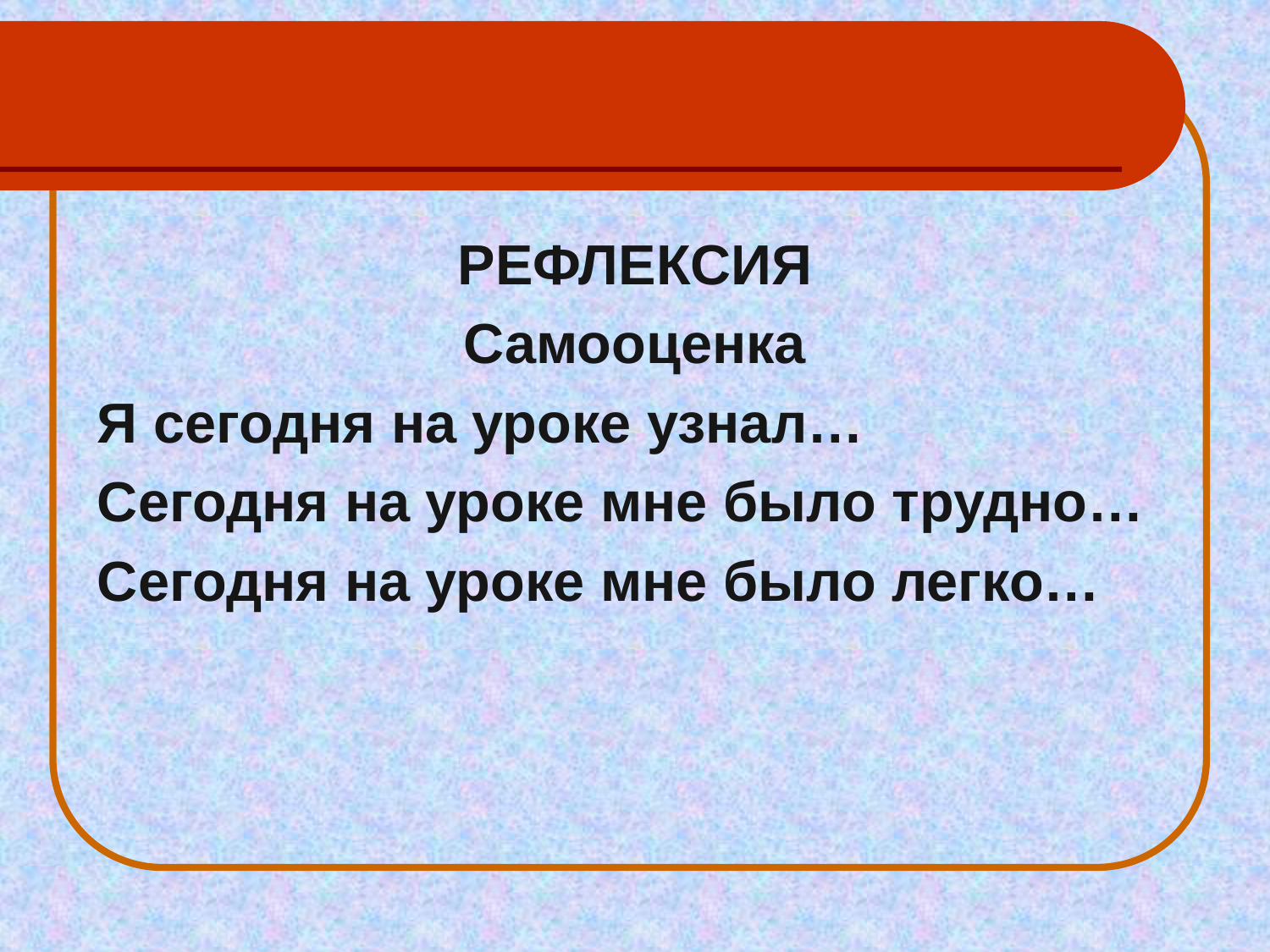

#
РЕФЛЕКСИЯ
Самооценка
Я сегодня на уроке узнал…
Сегодня на уроке мне было трудно…
Сегодня на уроке мне было легко…